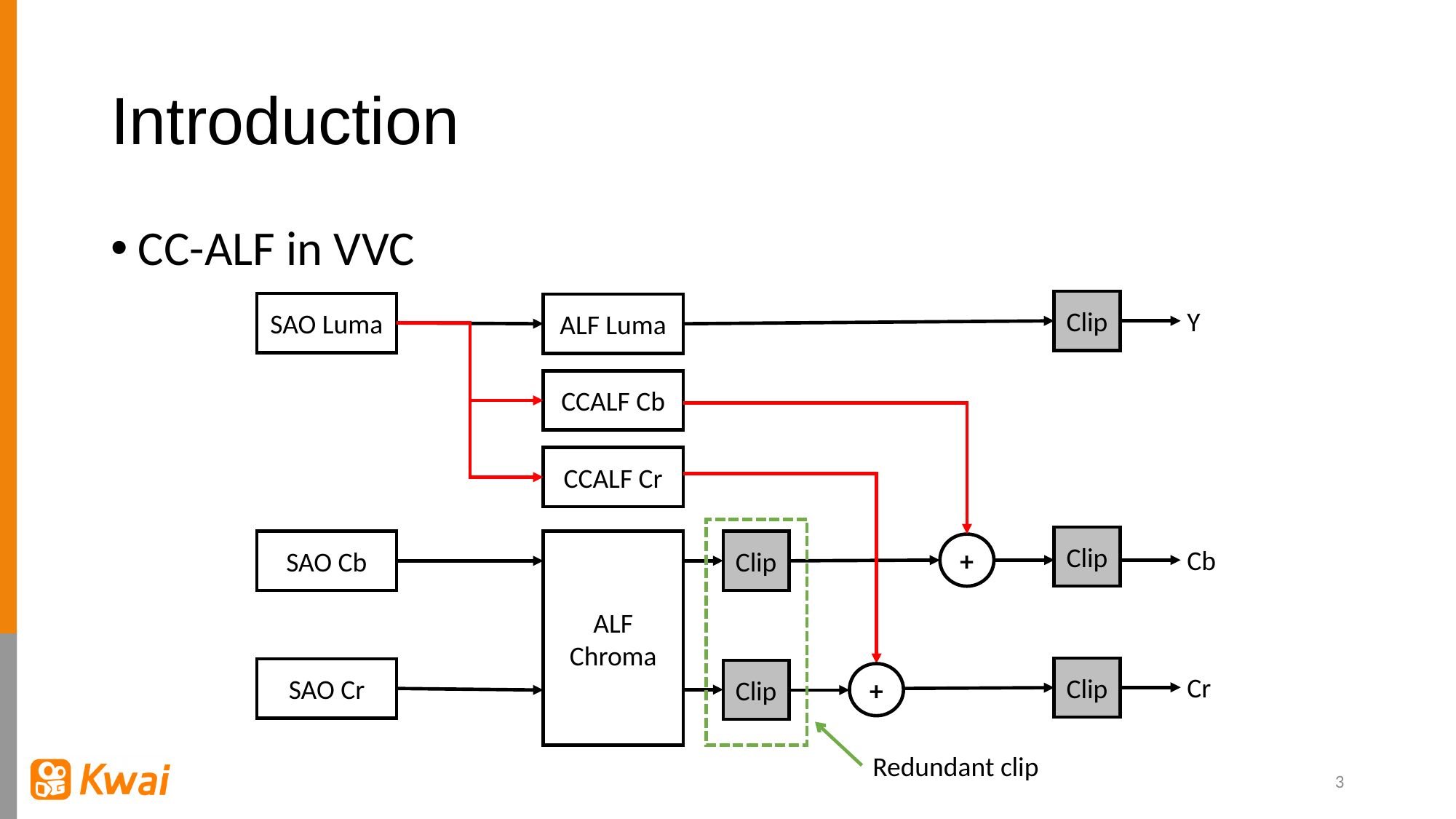

# Introduction
CC-ALF in VVC

Clip
SAO Luma
ALF Luma
Y
CCALF Cb
CCALF Cr

Clip
SAO Cb
ALF Chroma
Clip
+
Cb

Clip
SAO Cr
Clip
+
Cr
Redundant clip
3